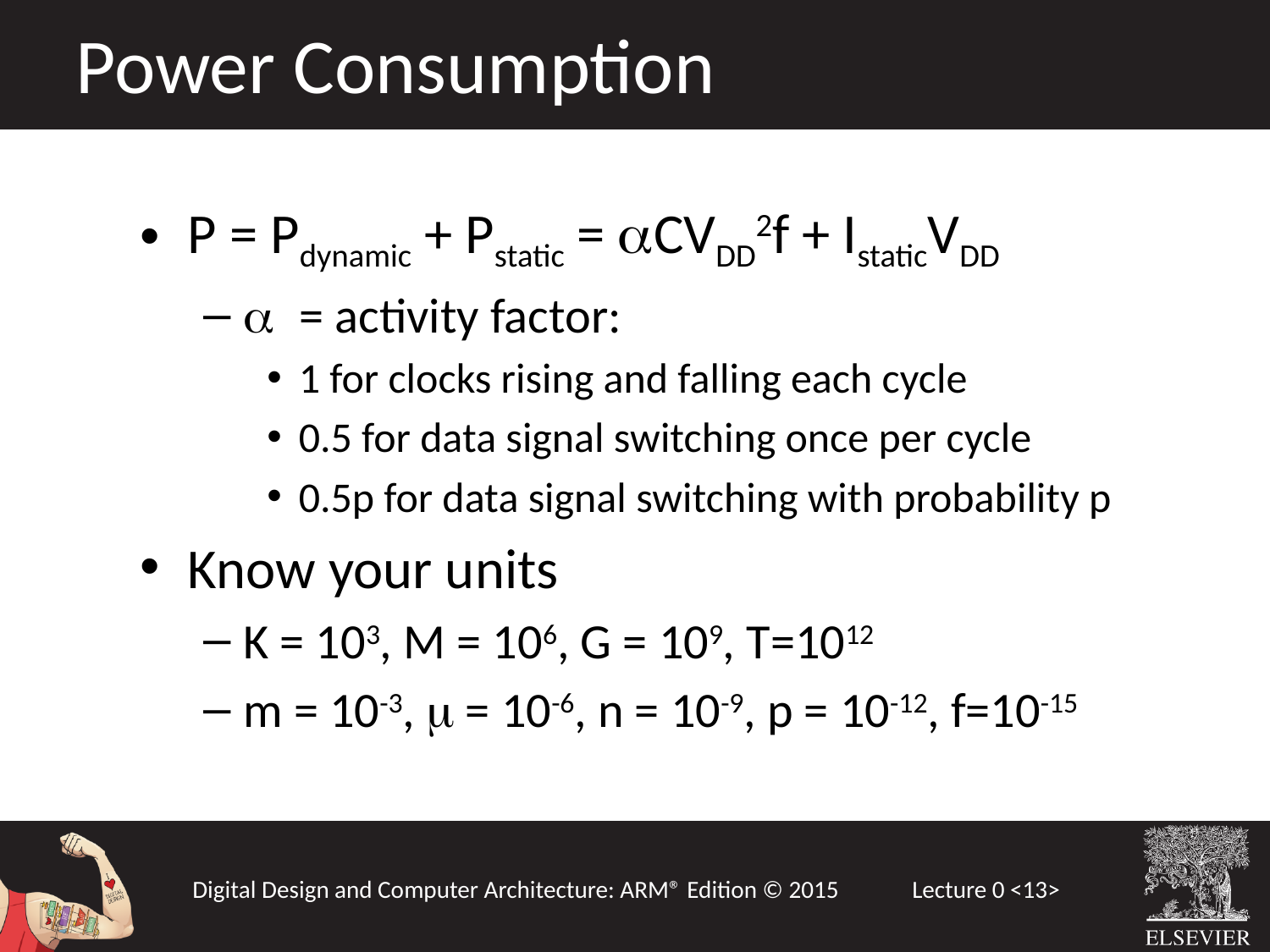

Power Consumption
P = Pdynamic + Pstatic = αCVDD2f + IstaticVDD
α = activity factor:
1 for clocks rising and falling each cycle
0.5 for data signal switching once per cycle
0.5p for data signal switching with probability p
Know your units
K = 103, M = 106, G = 109, T=1012
m = 10-3, μ = 10-6, n = 10-9, p = 10-12, f=10-15